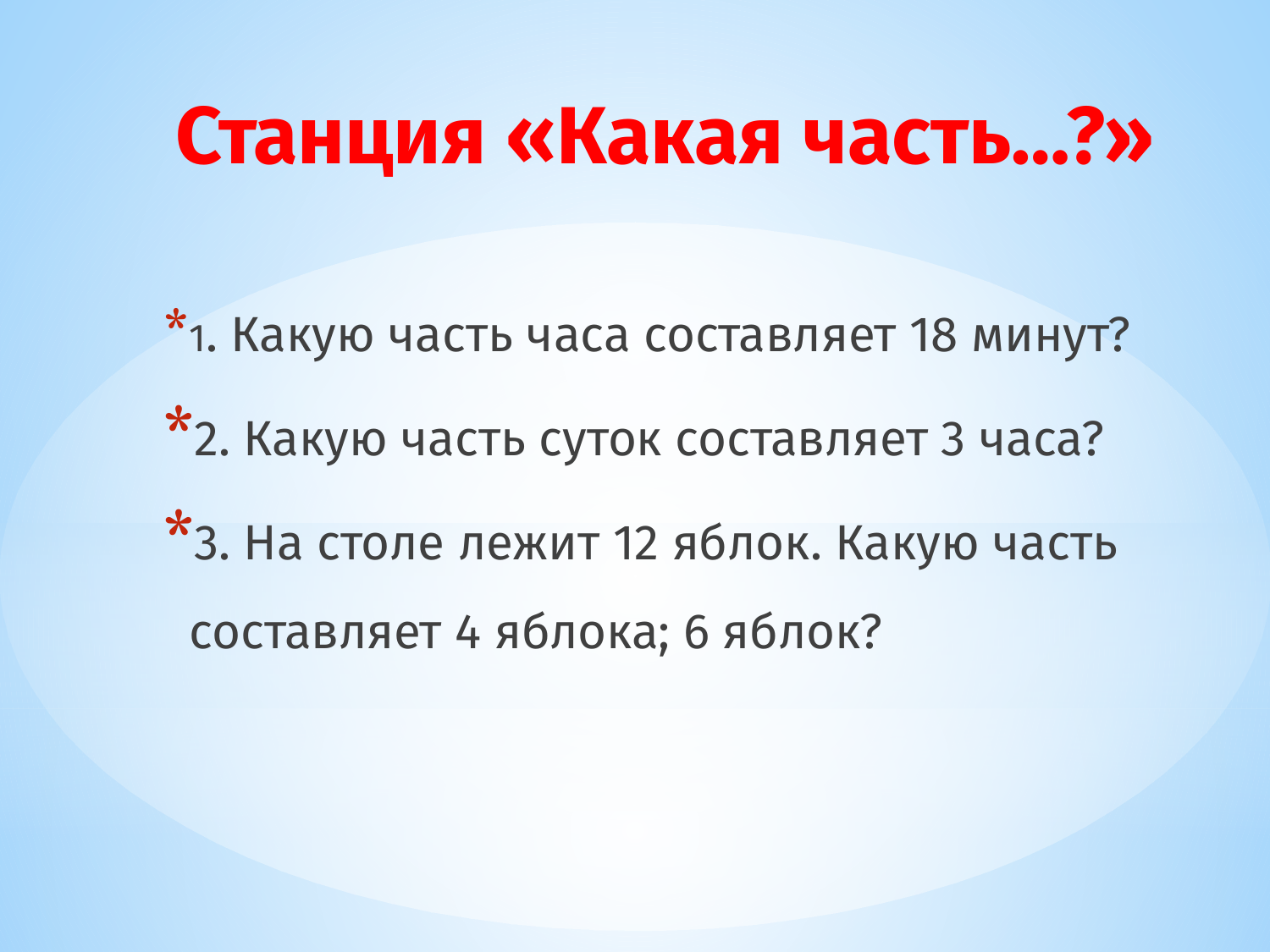

# Станция «Какая часть…?»
1. Какую часть часа составляет 18 минут?
2. Какую часть суток составляет 3 часа?
3. На столе лежит 12 яблок. Какую часть составляет 4 яблока; 6 яблок?